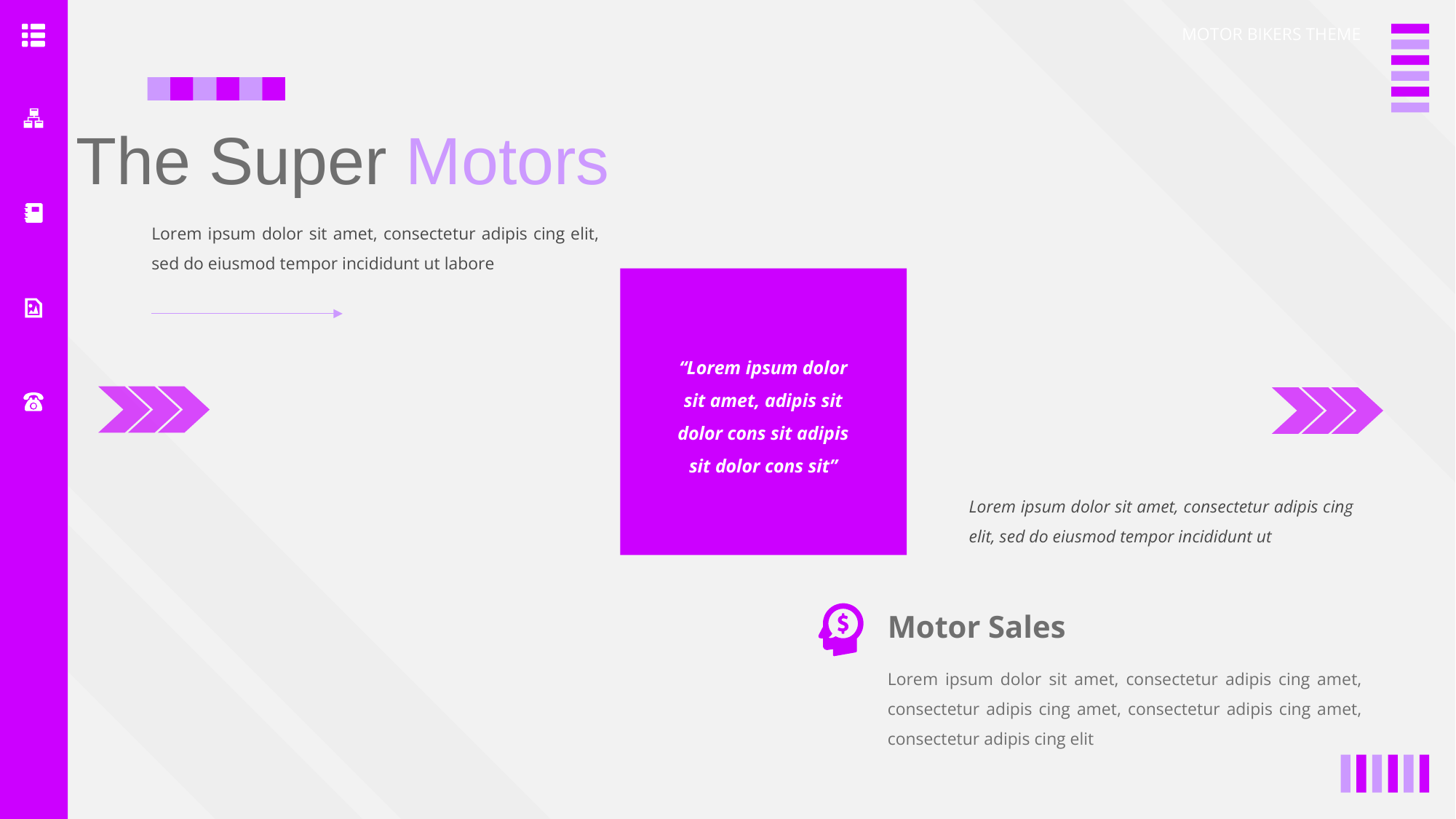

MOTOR BIKERS THEME

The Super Motors
Lorem ipsum dolor sit amet, consectetur adipis cing elit, sed do eiusmod tempor incididunt ut labore

“Lorem ipsum dolor sit amet, adipis sit dolor cons sit adipis sit dolor cons sit”

Lorem ipsum dolor sit amet, consectetur adipis cing elit, sed do eiusmod tempor incididunt ut
Motor Sales
Lorem ipsum dolor sit amet, consectetur adipis cing amet, consectetur adipis cing amet, consectetur adipis cing amet, consectetur adipis cing elit